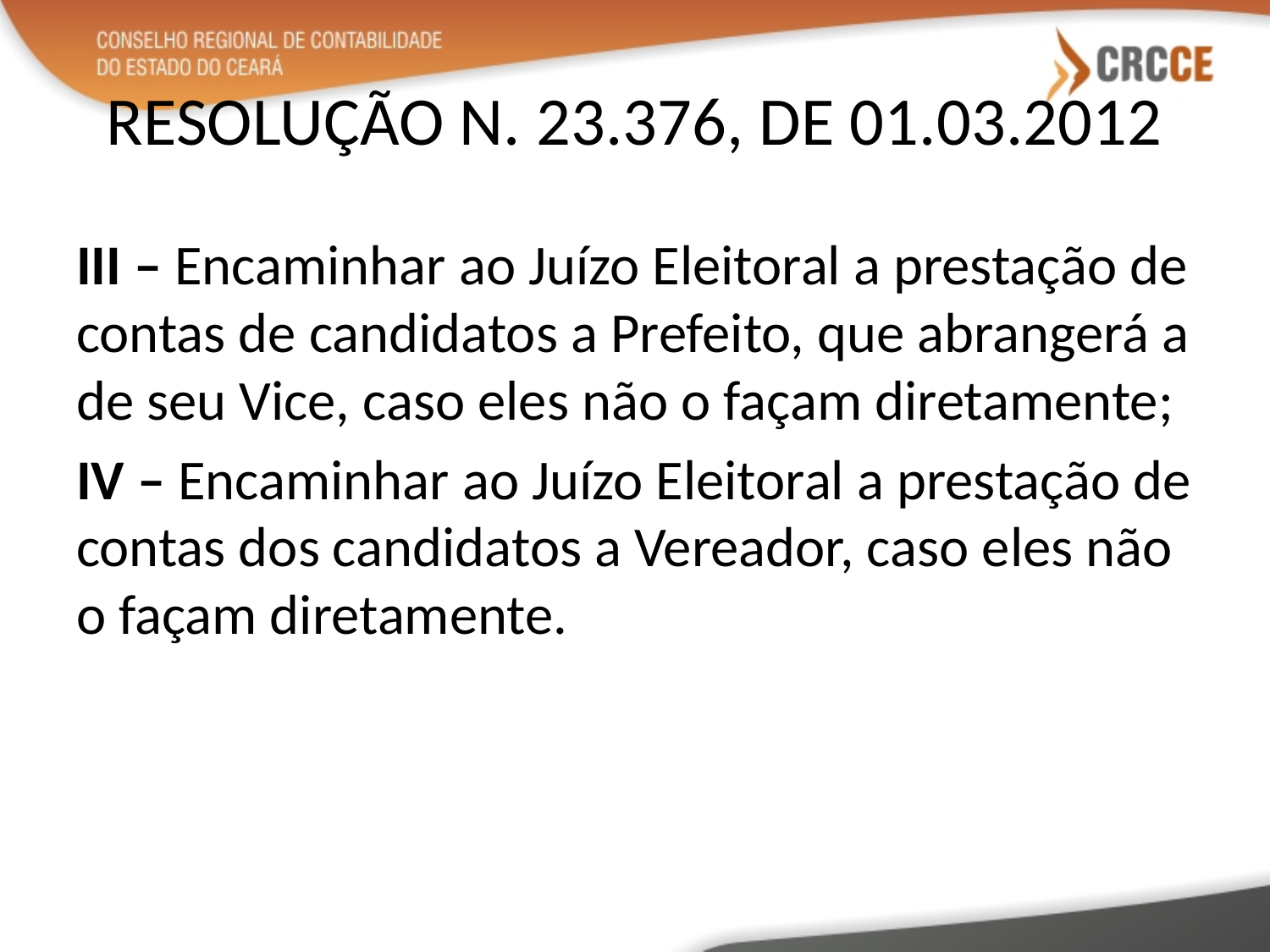

# RESOLUÇÃO N. 23.376, DE 01.03.2012
III – Encaminhar ao Juízo Eleitoral a prestação de contas de candidatos a Prefeito, que abrangerá a de seu Vice, caso eles não o façam diretamente;
IV – Encaminhar ao Juízo Eleitoral a prestação de contas dos candidatos a Vereador, caso eles não o façam diretamente.